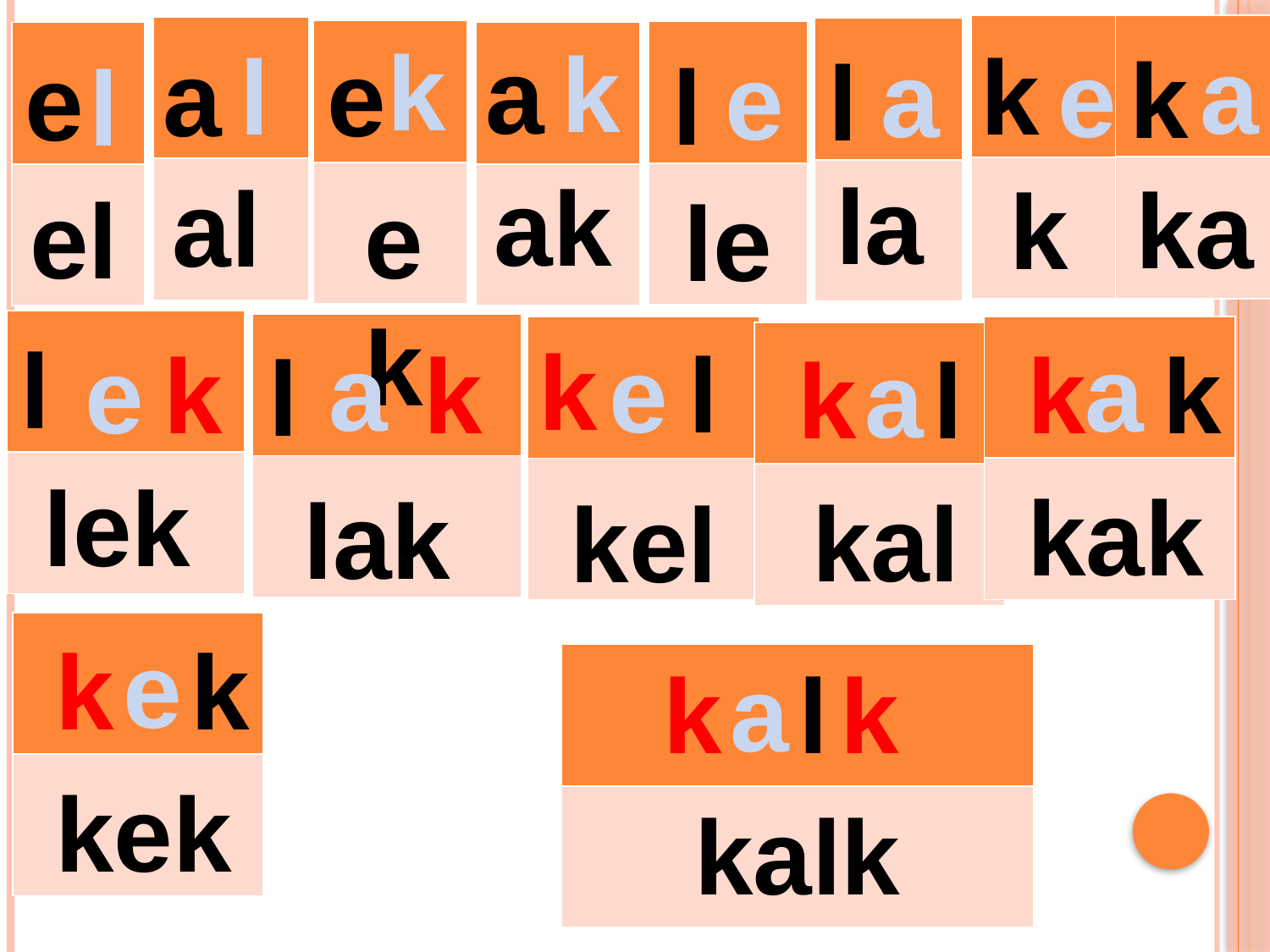

|  |
| --- |
|  |
|  |
| --- |
|  |
|  |
| --- |
|  |
|  |
| --- |
|  |
k
k
|  |
| --- |
|  |
|  |
| --- |
|  |
a
|  |
| --- |
|  |
|  |
| --- |
|  |
a
l
k
e
a
a
e
k
e
e
l
l
l
la
ak
al
ka
ke
el
ek
le
|  |
| --- |
|  |
|  |
| --- |
|  |
|  |
| --- |
|  |
|  |
| --- |
|  |
l
k
a
a
l
e
k
k
k
k
e
|  |
| --- |
|  |
l
a
l
k
lek
kak
lak
kal
kel
|  |
| --- |
|  |
e
k
k
a
l
k
k
|  |
| --- |
|  |
kek
kalk